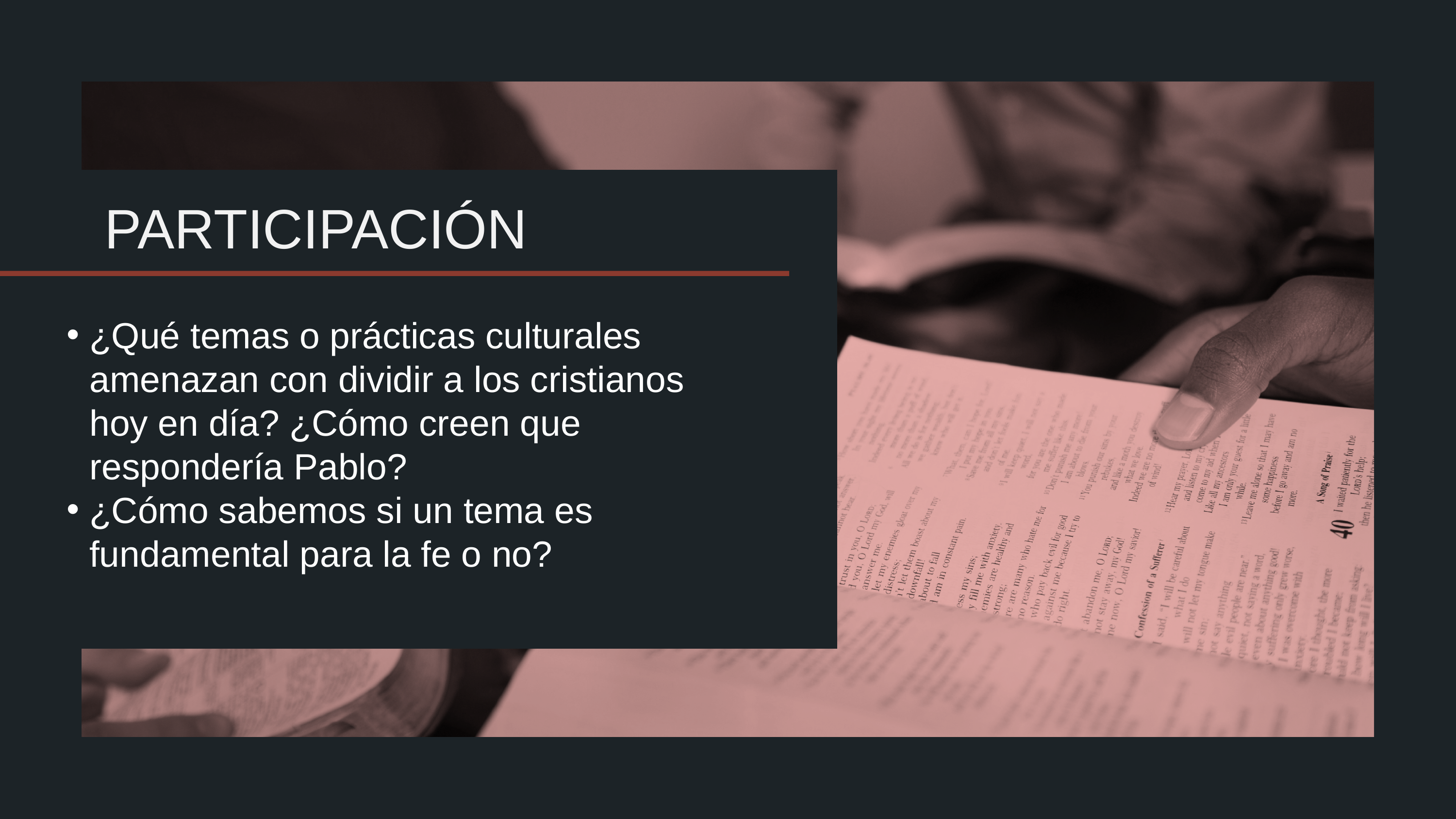

¿Qué temas o prácticas culturales amenazan con dividir a los cristianos hoy en día? ¿Cómo creen que respondería Pablo?
¿Cómo sabemos si un tema es fundamental para la fe o no?